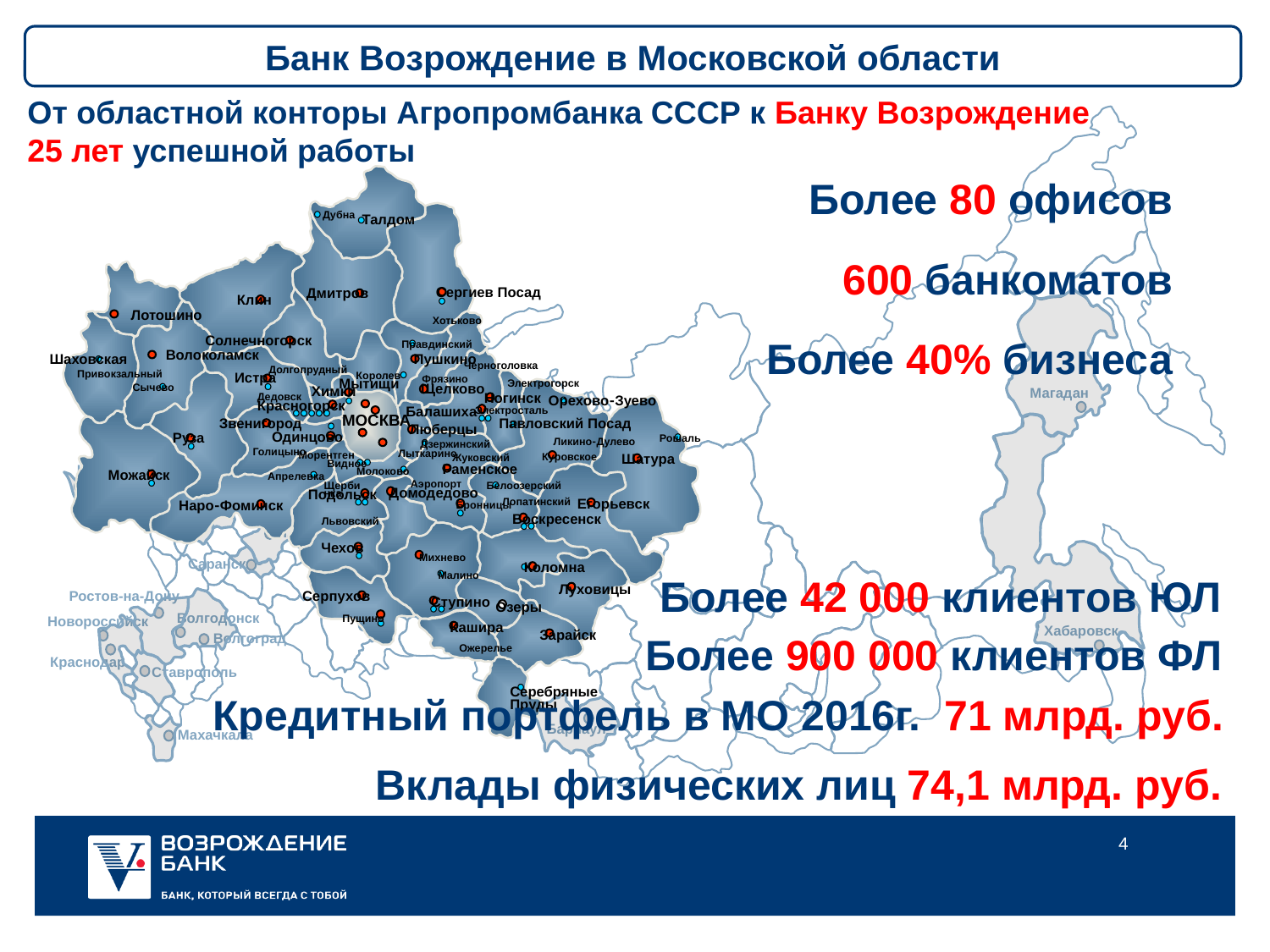

Банк Возрождение в Московской области
От областной конторы Агропромбанка СССР к Банку Возрождение
25 лет успешной работы

Мурманск
Магадан
Петрозаводск
Санкт-Петербург
Калининград
МОСКВА
и
область
Ярославль
Тула
Н.Новгород
Саранск

Ростов-на-Дону
Волгодонск
Новороссийск
Хабаровск
Волгоград
Краснодар
Ставрополь
Барнаул
Махачкала

Дубна
Талдом
Сергиев Посад
Дмитров
Клин
Лотошино
Хотьково
Солнечногорск
Правдинский
Волоколамск
Шаховская
Пушкино
Черноголовка
Долгопрудный
Привокзальный
Королев
Истра
Фрязино
Мытищи
Электрогорск
Сычево
Щелково
Химки
Дедовск
Ногинск
Орехово-Зуево
Красногорск
Балашиха
Электросталь
МОСКВА
Звенигород
Павловский Посад
Люберцы
Одинцово
Руза
Рошаль
Ликино-Дулево
Дзержинский
Голицыно
Лыткарино
Морентген
Куровское
Жуковский
Шатура
Видное
Раменское
Молоково
Можайск
Апрелевка
Аэропорт
Щербинка
Белоозерский
Домодедово
Подольск
Лопатинский
Егорьевск
Наро-Фоминск
Бронницы
Воскресенск
Львовский
Чехов
Михнево
Коломна
Малино
Луховицы
Серпухов
Ступино
Озеры
Пущино
Кашира
Зарайск
Ожерелье
Серебряные
Пруды

Более 80 офисов
600 банкоматов
Более 40% бизнеса
Более 42 000 клиентов ЮЛ
Более 900 000 клиентов ФЛ
Кредитный портфель в МО 2016г.  71 млрд. руб.
Вклады физических лиц 74,1 млрд. руб.